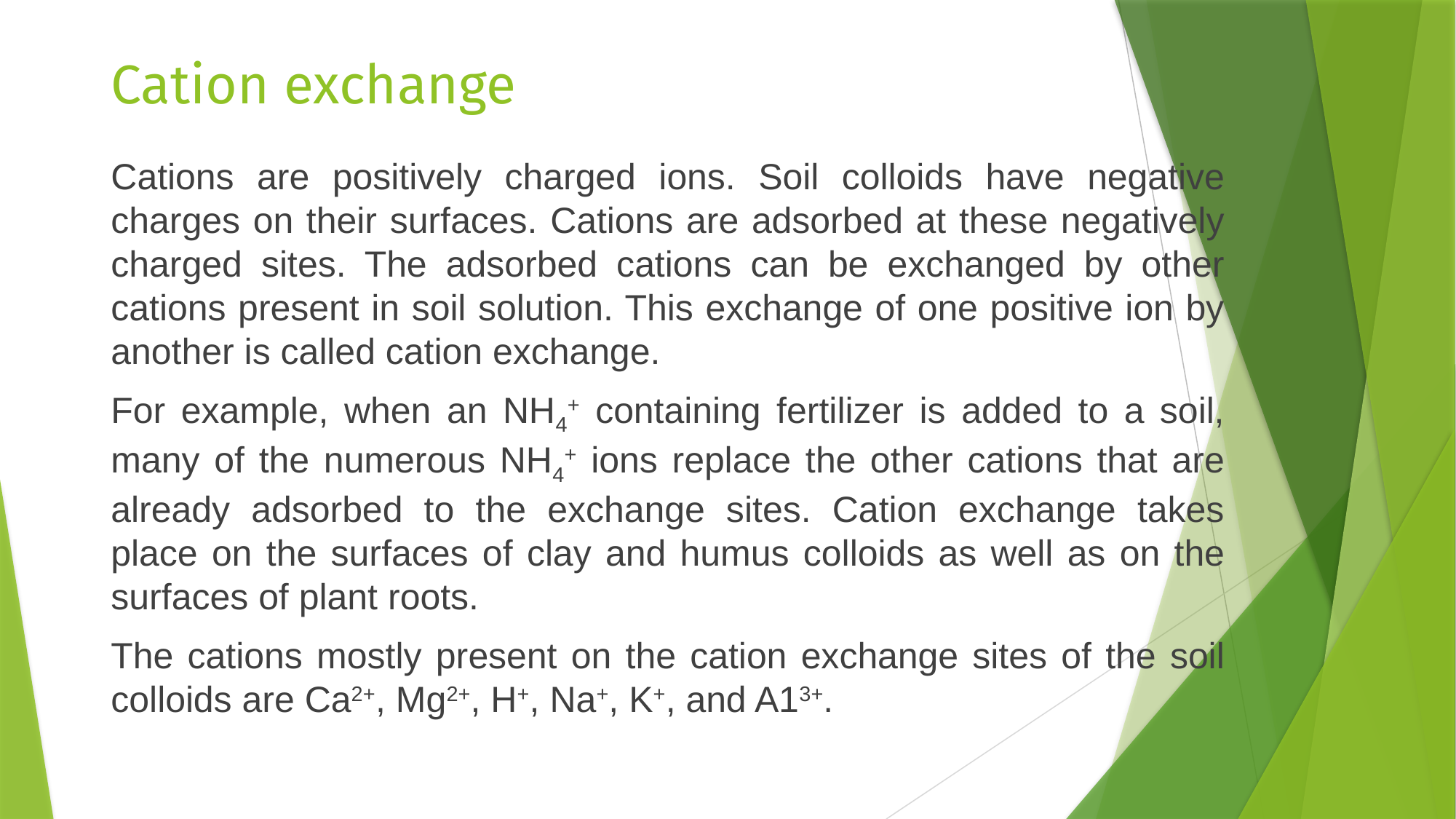

# Cation exchange
Cations are positively charged ions. Soil colloids have negative charges on their surfaces. Cations are adsorbed at these negatively charged sites. The adsorbed cations can be exchanged by other cations present in soil solution. This exchange of one positive ion by another is called cation exchange.
For example, when an NH4+ containing fertilizer is added to a soil, many of the numerous NH4+ ions replace the other cations that are already adsorbed to the exchange sites. Cation exchange takes place on the surfaces of clay and humus colloids as well as on the surfaces of plant roots.
The cations mostly present on the cation exchange sites of the soil colloids are Ca2+, Mg2+, H+, Na+, K+, and A13+.